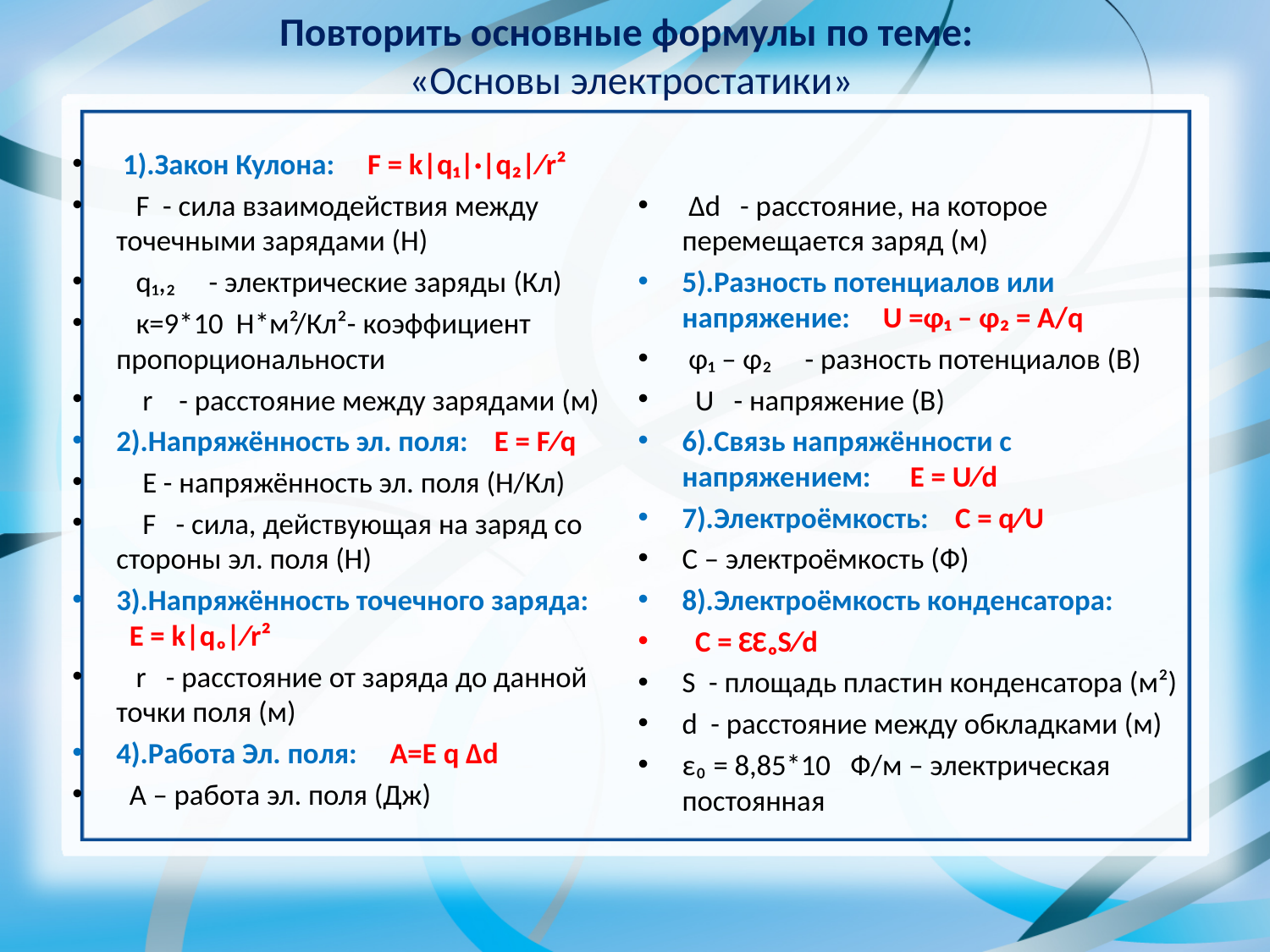

# Повторить основные формулы по теме: «Основы электростатики»
 1).Закон Кулона:     F = k|q₁|·|q₂|⁄r²
   F  - сила взаимодействия между точечными зарядами (Н)
   q₁,₂     - электрические заряды (Кл)
   к=9*10  Н*м²/Кл²- коэффициент пропорциональности
    r    - расстояние между зарядами (м)
2).Напряжённость эл. поля:    Е = F⁄q
    Е - напряжённость эл. поля (Н/Кл)
    F   - сила, действующая на заряд со стороны эл. поля (Н)
3).Напряжённость точечного заряда:          Е = k|qₒ|⁄r²
   r   - расстояние от заряда до данной точки поля (м)
4).Работа Эл. поля:     А=Е q Δd
  А – работа эл. поля (Дж)

 Δd   - расстояние, на которое перемещается заряд (м)
5).Разность потенциалов или напряжение:     U =φ₁ – φ₂ = A/q
 φ₁ – φ₂     - разность потенциалов (В)
  U   - напряжение (В)
6).Связь напряжённости с напряжением:      Е = U⁄d
7).Электроёмкость:    C = q⁄U
С – электроёмкость (Ф)
8).Электроёмкость конденсатора:
  C = ƐƐₒS⁄d
S  - площадь пластин конденсатора (м²)
d  - расстояние между обкладками (м)
ε₀ = 8,85*10   Ф/м – электрическая постоянная